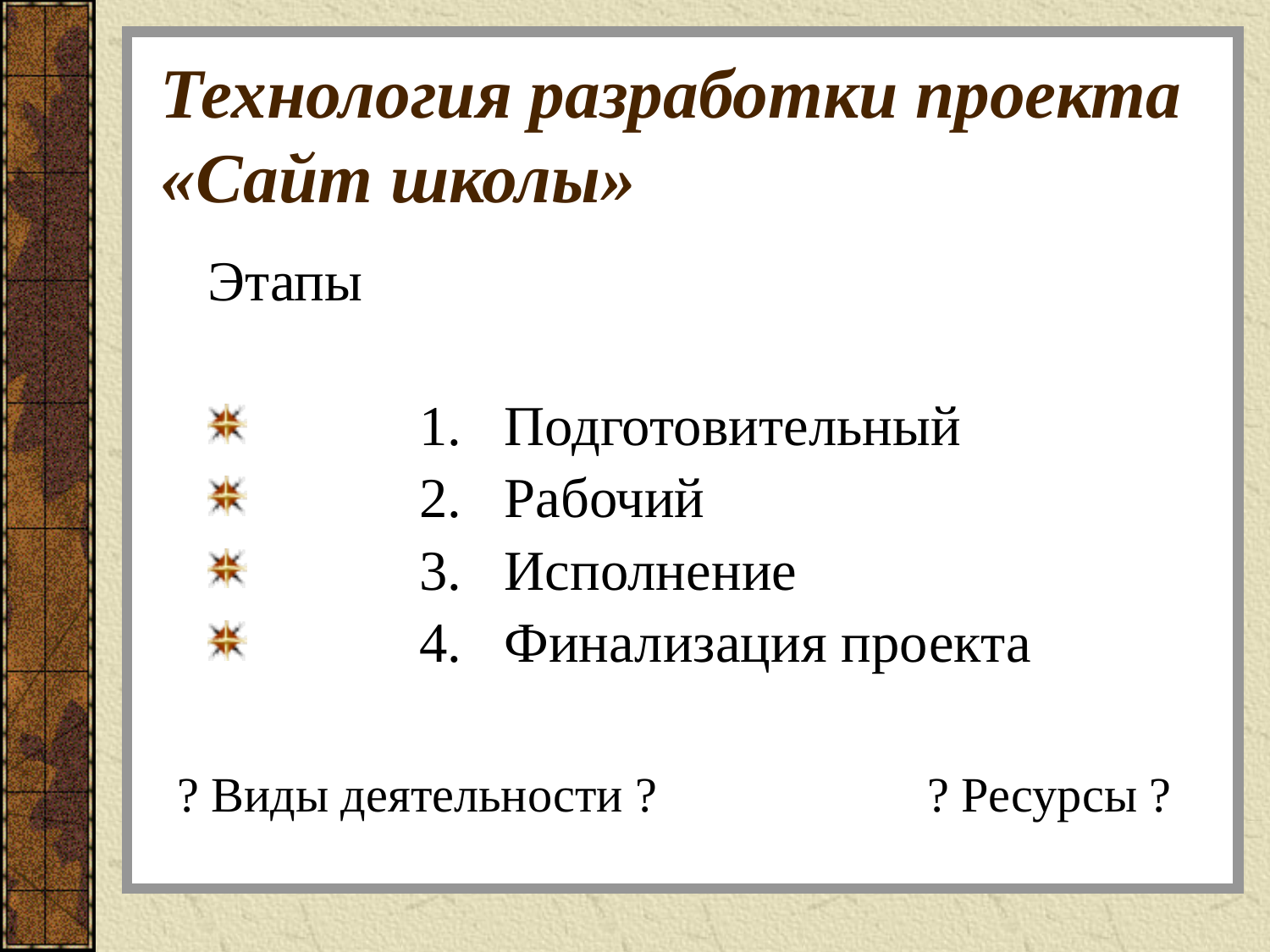

# Технология разработки проекта  «Сайт школы»
Этапы

1.   Подготовительный
2.   Рабочий
3.   Исполнение
4.   Финализация проекта
? Виды деятельности ?
? Ресурсы ?